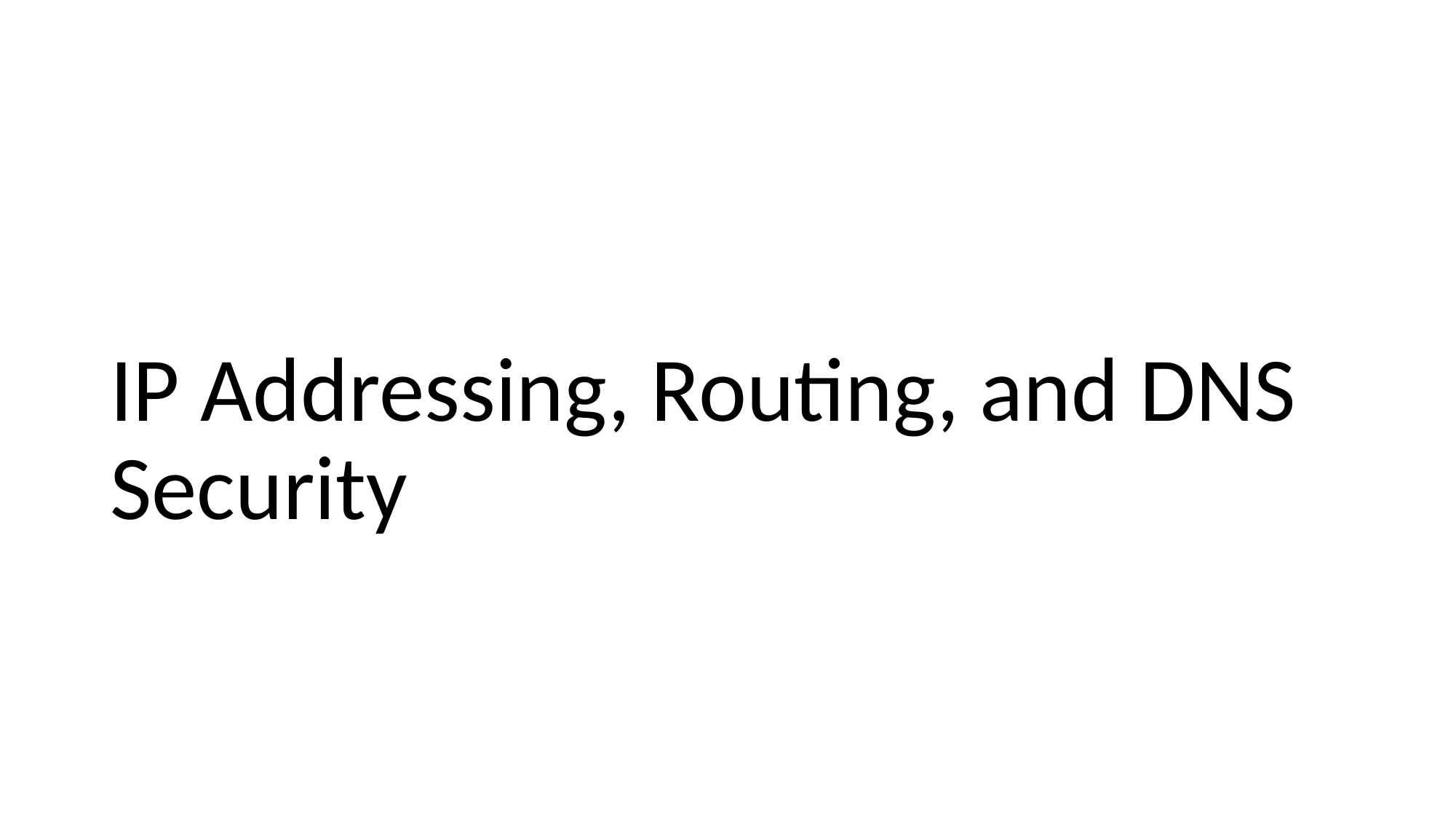

# IP Addressing, Routing, and DNS Security